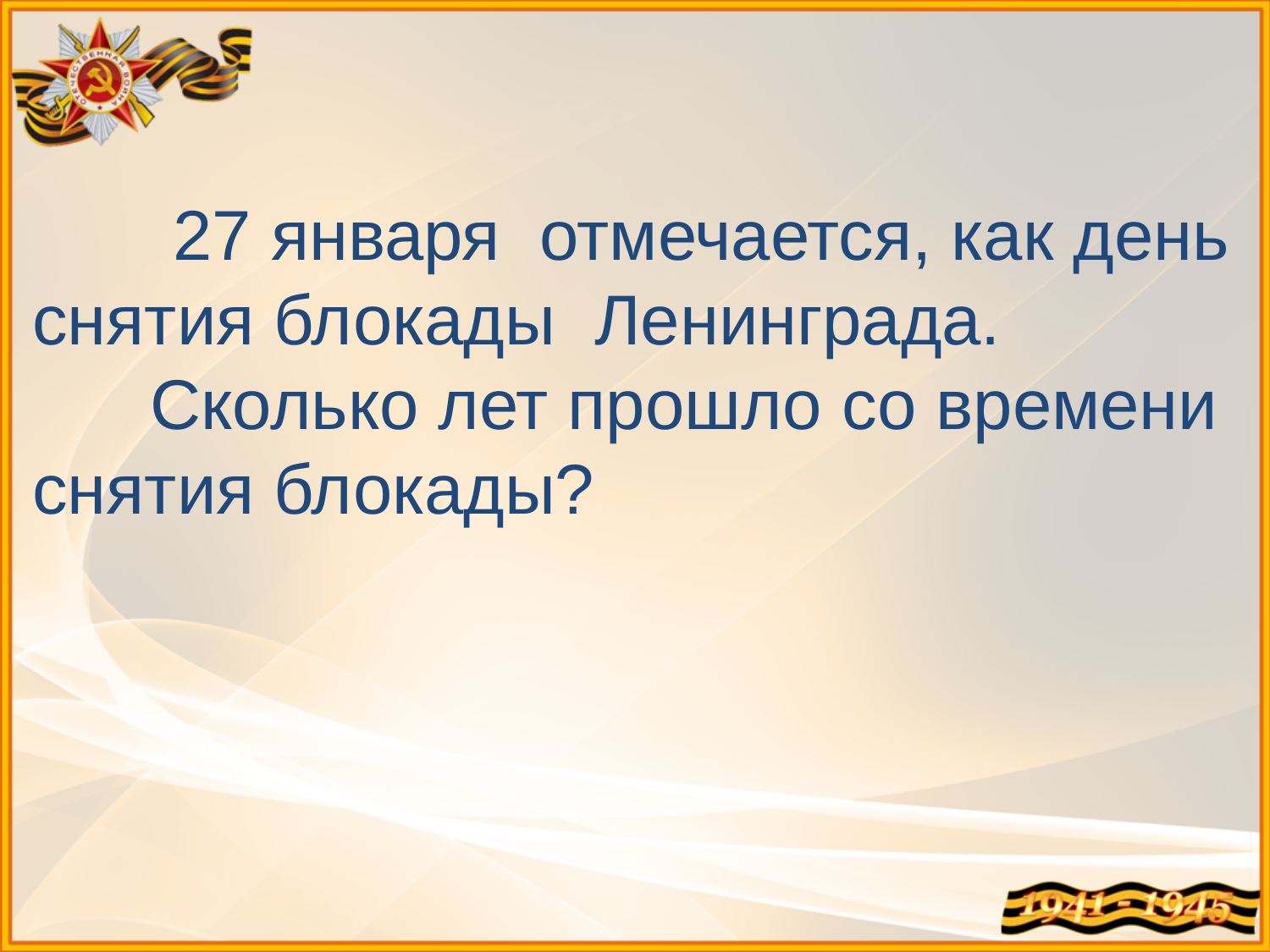

27 января  отмечается, как день снятия блокады  Ленинграда.
      Сколько лет прошло со времени снятия блокады?